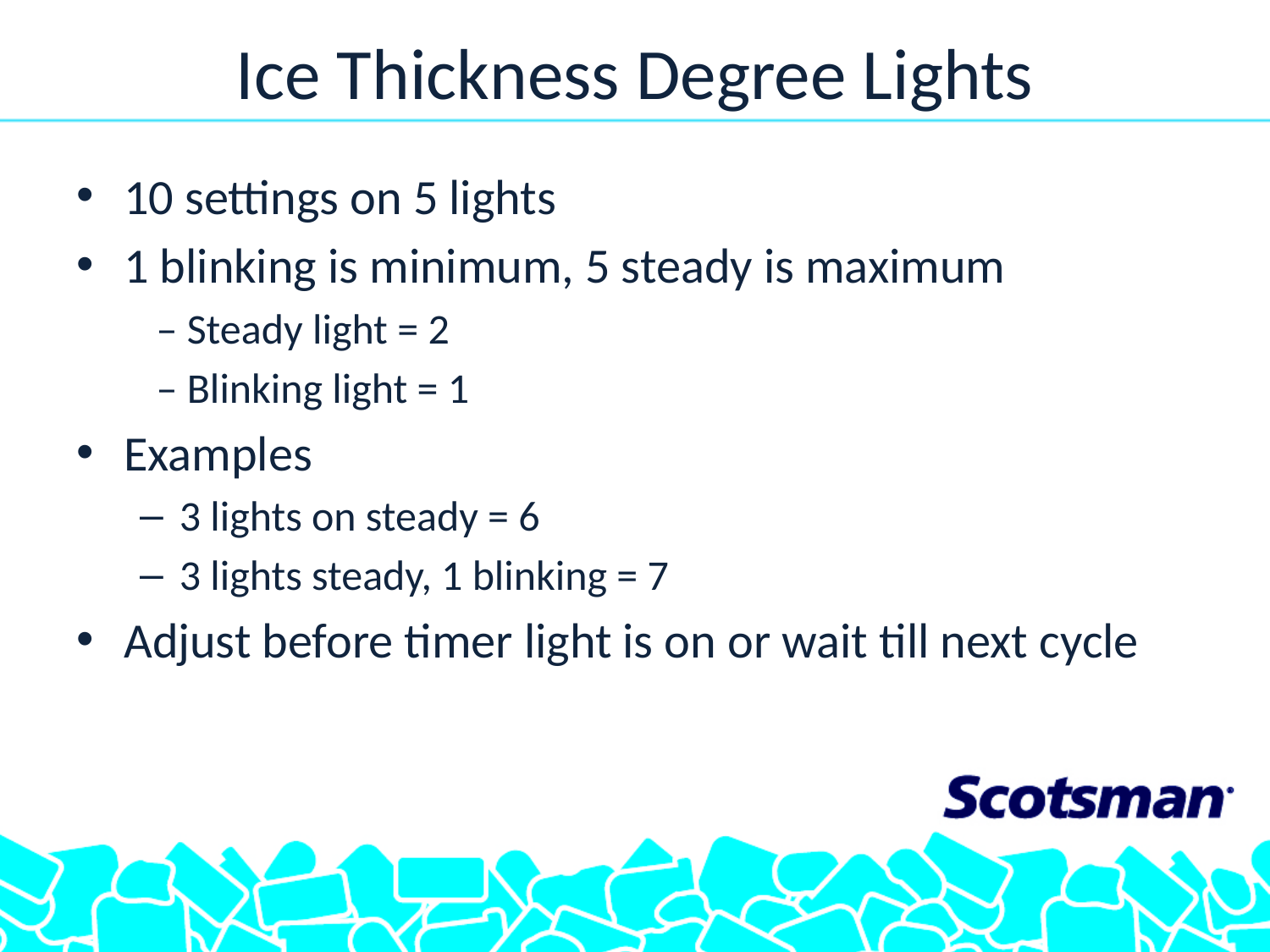

# Ice Thickness Degree Lights
10 settings on 5 lights
1 blinking is minimum, 5 steady is maximum
– Steady light = 2
– Blinking light = 1
Examples
3 lights on steady = 6
3 lights steady, 1 blinking = 7
Adjust before timer light is on or wait till next cycle